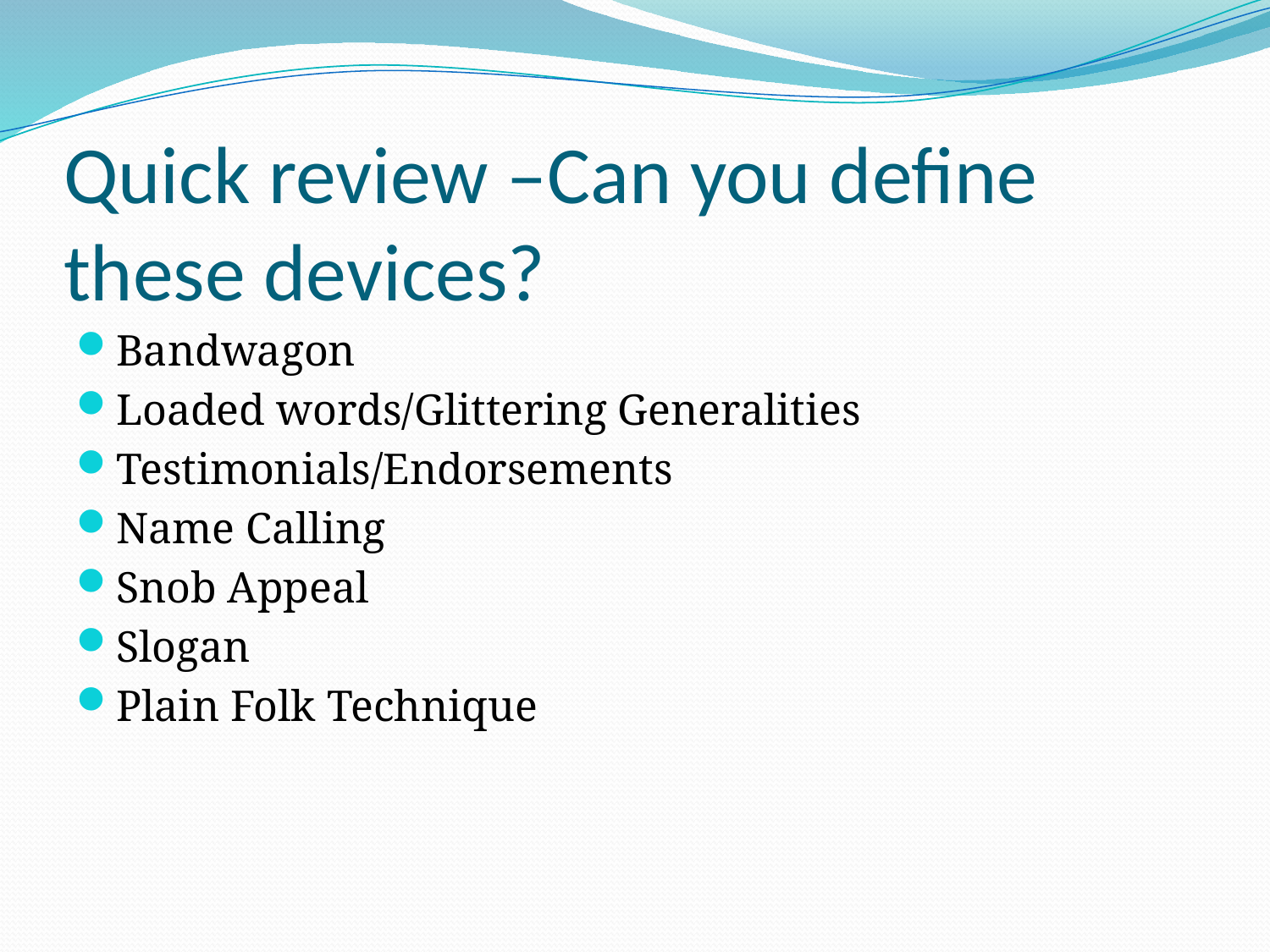

# Quick review –Can you define these devices?
Bandwagon
Loaded words/Glittering Generalities
Testimonials/Endorsements
Name Calling
Snob Appeal
Slogan
Plain Folk Technique